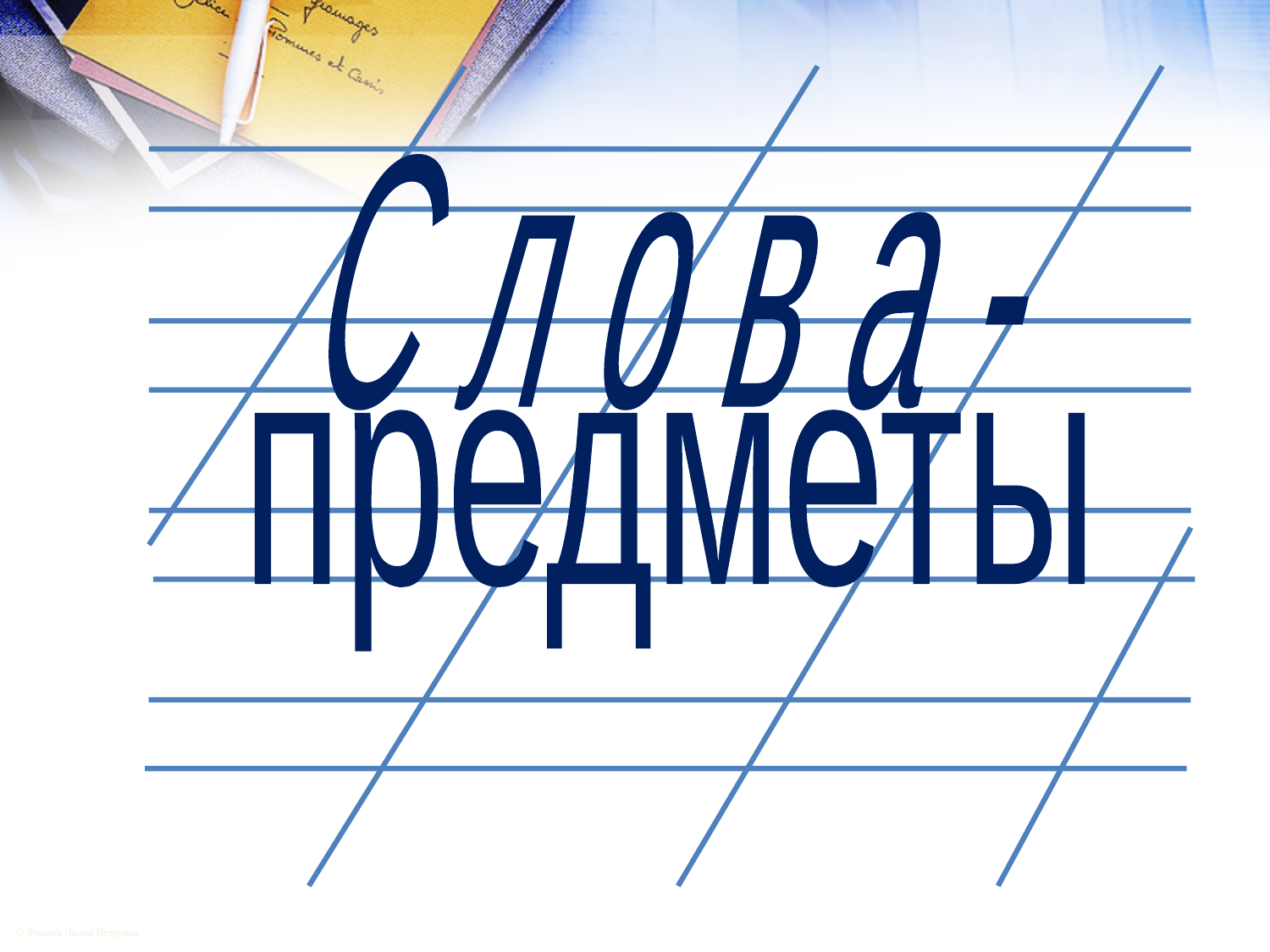

С л о в а -
предметы